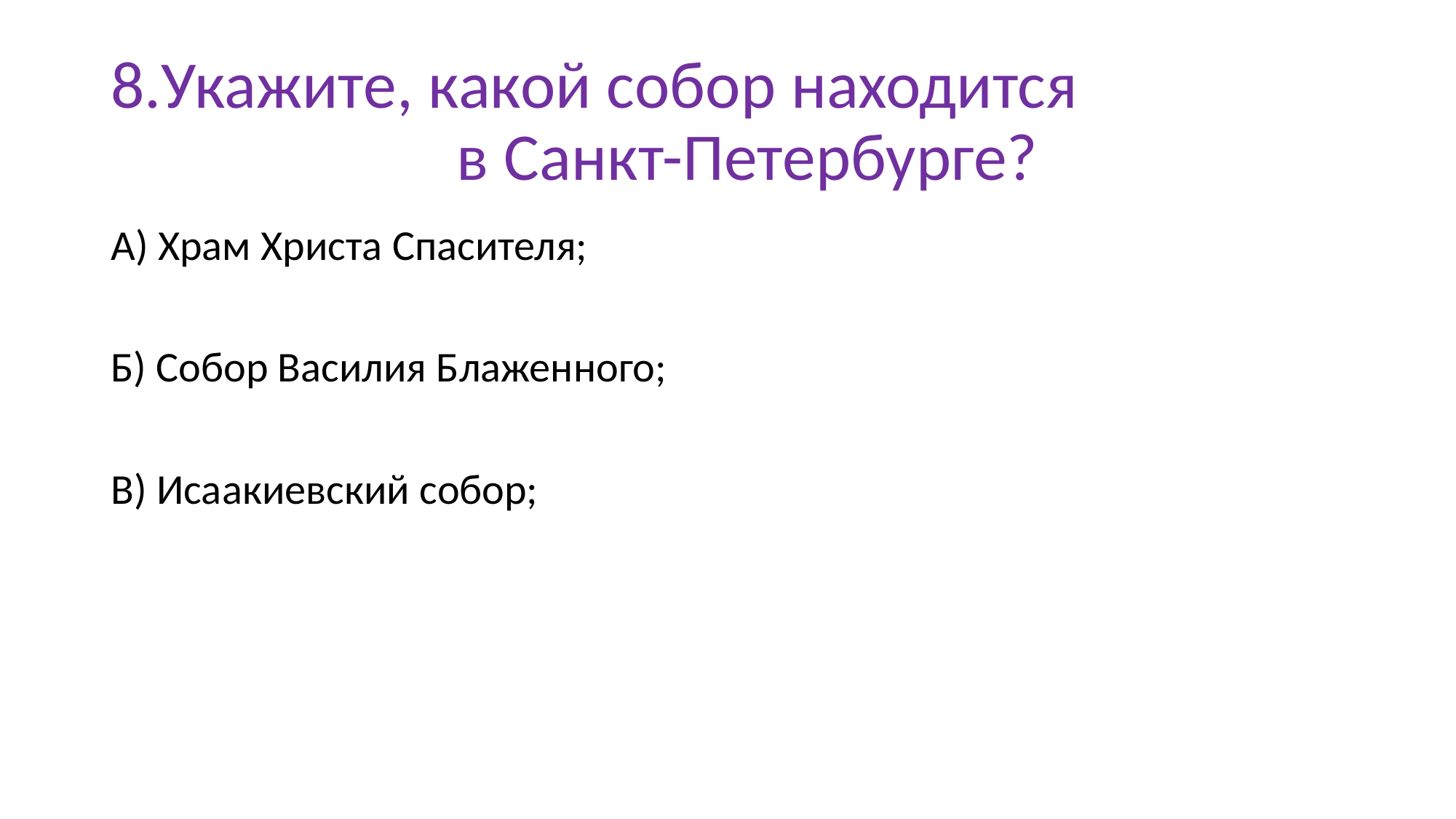

# 8.Укажите, какой собор находится                                         в Санкт-Петербурге?
А) Храм Христа Спасителя;

Б) Собор Василия Блаженного;

В) Исаакиевский собор;